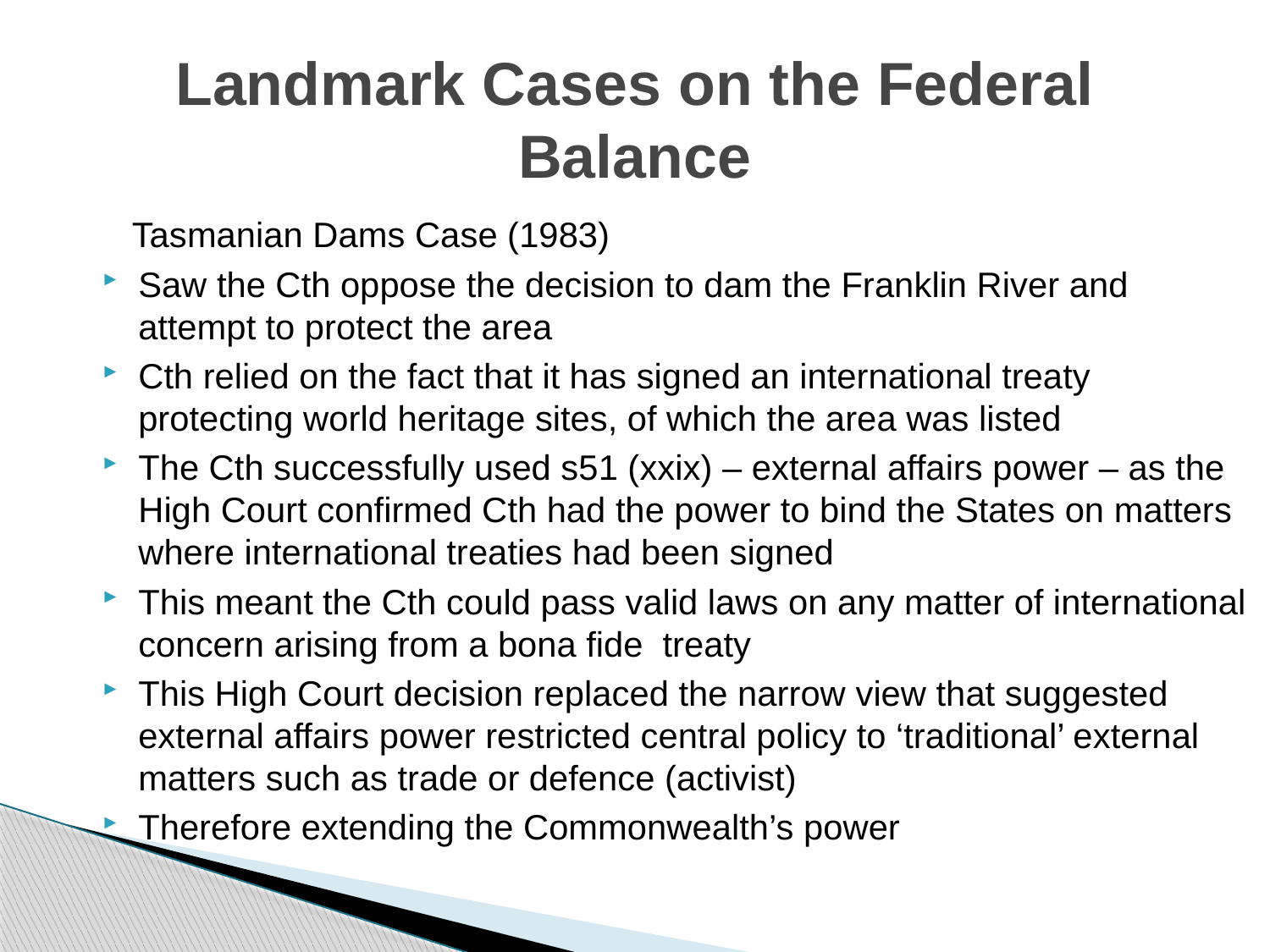

# Landmark Cases on the Federal Balance
   Tasmanian Dams Case (1983)
Saw the Cth oppose the decision to dam the Franklin River and attempt to protect the area
Cth relied on the fact that it has signed an international treaty protecting world heritage sites, of which the area was listed
The Cth successfully used s51 (xxix) – external affairs power – as the High Court confirmed Cth had the power to bind the States on matters where international treaties had been signed
This meant the Cth could pass valid laws on any matter of international concern arising from a bona fide  treaty
This High Court decision replaced the narrow view that suggested external affairs power restricted central policy to ‘traditional’ external matters such as trade or defence (activist)
Therefore extending the Commonwealth’s power